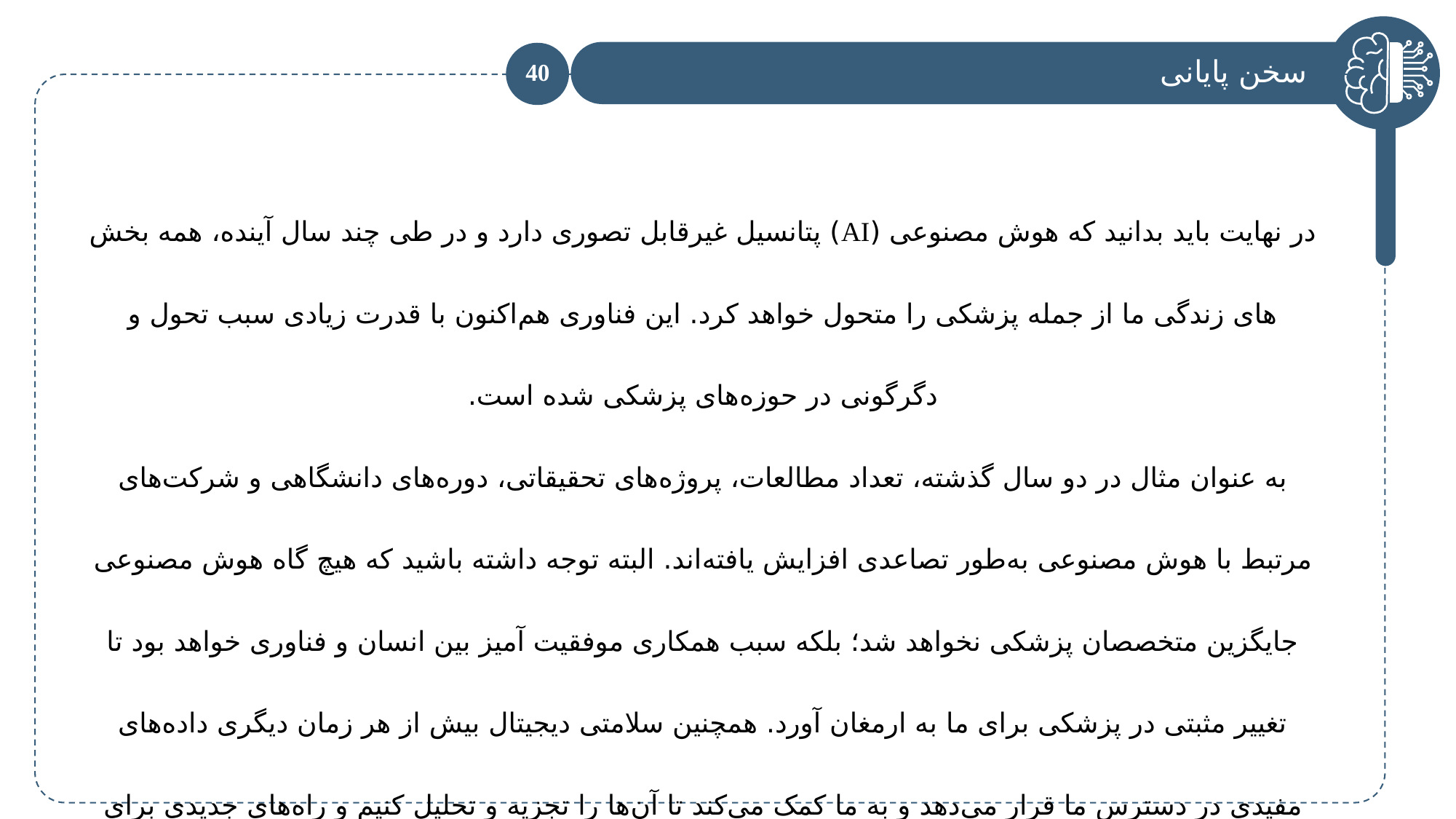

سخن پایانی
در نهایت باید بدانید که هوش مصنوعی (AI) پتانسیل غیرقابل تصوری دارد و در طی چند سال آینده، همه بخش های زندگی ما از جمله پزشکی را متحول خواهد کرد. این فناوری هم‌اکنون با قدرت زیادی سبب تحول و دگرگونی در حوزه‌های پزشکی شده است.
به عنوان مثال در دو سال گذشته، تعداد مطالعات، پروژه‌های تحقیقاتی، دوره‌های دانشگاهی و شرکت‌های مرتبط با هوش مصنوعی به‌طور تصاعدی افزایش یافته‌اند. البته توجه داشته باشید که هیچ گاه هوش مصنوعی جایگزین متخصصان پزشکی نخواهد شد؛ بلکه سبب همکاری موفقیت آمیز بین انسان و فناوری خواهد بود تا تغییر مثبتی در پزشکی برای ما به ارمغان آورد. همچنین سلامتی دیجیتال بیش از هر زمان دیگری داده‌های مفیدی در دسترس ما قرار می‌دهد و به ما کمک می‌کند تا آن‌ها را تجزیه و تحلیل کنیم و راه‌های جدیدی برای درمان بیماری‌ها پیدا کنیم. همچنین بتوانیم شیوه‌های پزشکی را ساده‌سازی کنیم و برنامه‌های پزشکان و بیماران را بهینه نماییم.